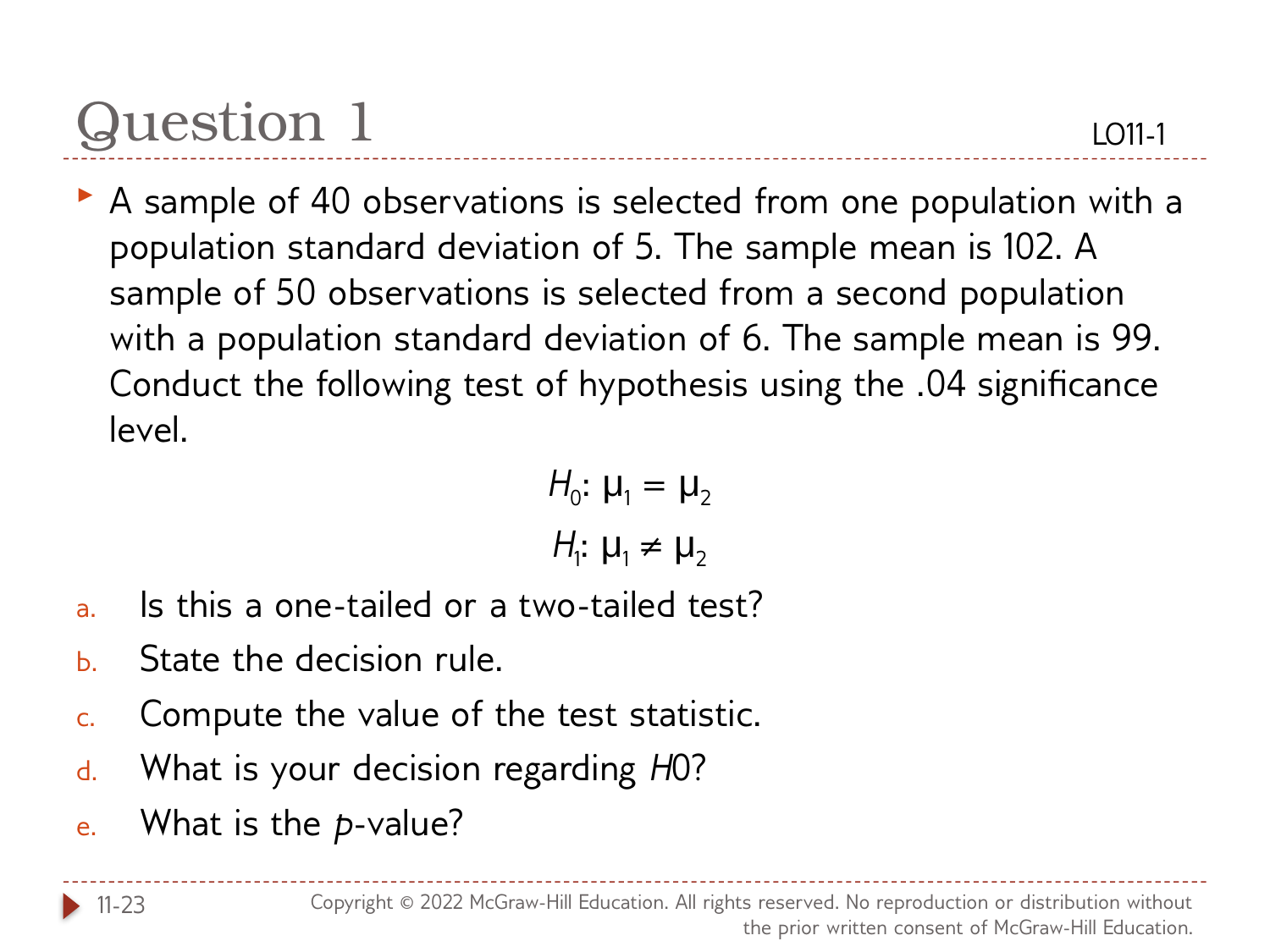

# Question 1
LO11-1
A sample of 40 observations is selected from one population with a population standard deviation of 5. The sample mean is 102. A sample of 50 observations is selected from a second population with a population standard deviation of 6. The sample mean is 99. Conduct the following test of hypothesis using the .04 significance level.
H0: μ1 = μ2
H1: μ1 ≠ μ2
Is this a one-tailed or a two-tailed test?
State the decision rule.
Compute the value of the test statistic.
What is your decision regarding H0?
What is the p-value?
11-23
Copyright © 2022 McGraw-Hill Education. All rights reserved. No reproduction or distribution without the prior written consent of McGraw-Hill Education.